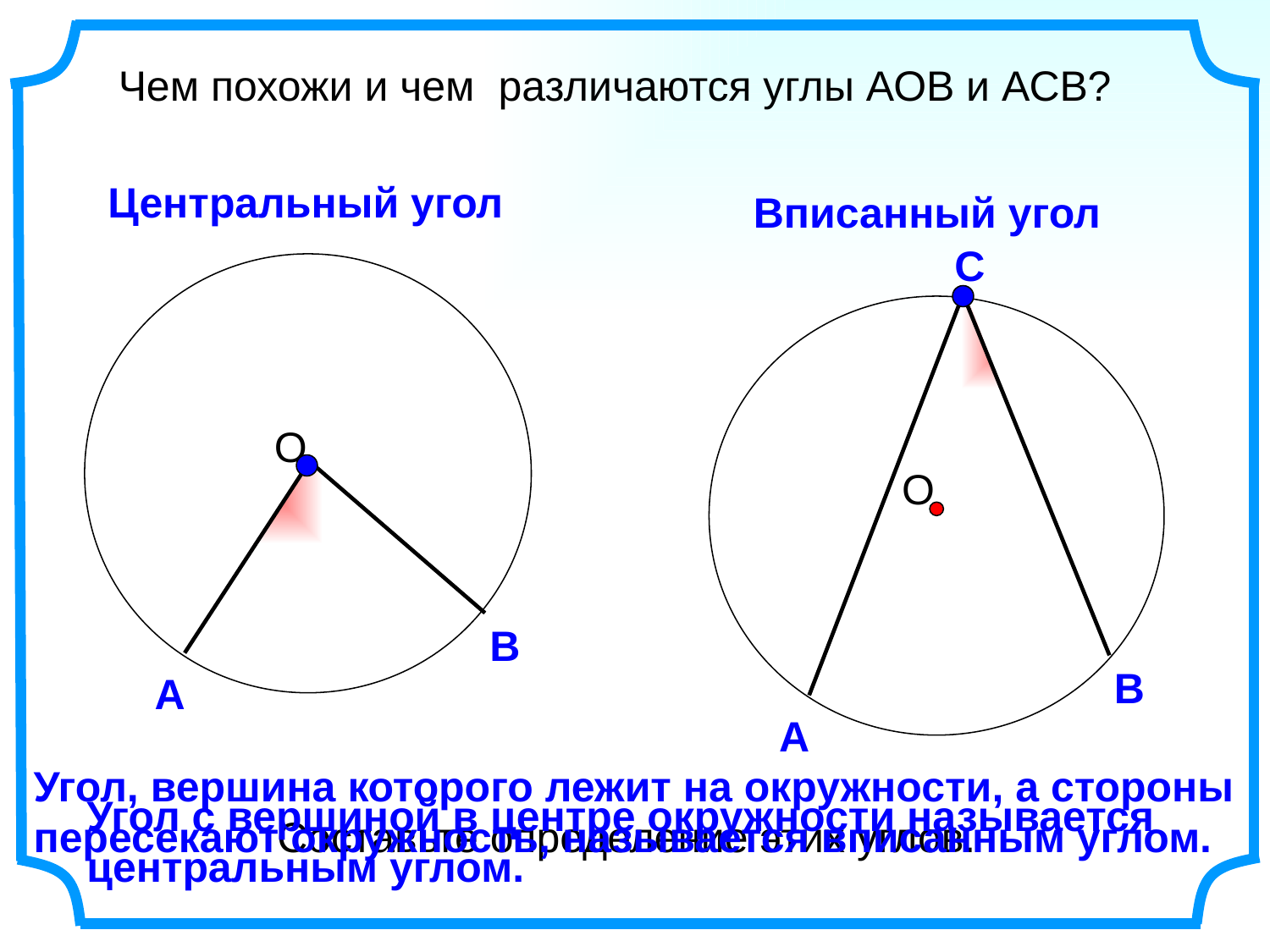

Чем похожи и чем  различаются углы АОВ и АСВ?
Центральный угол
Вписанный угол
С

В
А

О

О

В
А
Угол, вершина которого лежит на окружности, а стороны пересекают окружность, называется вписанным углом.
Угол с вершиной в центре окружности называется центральным углом.
Составьте определение этих углов.